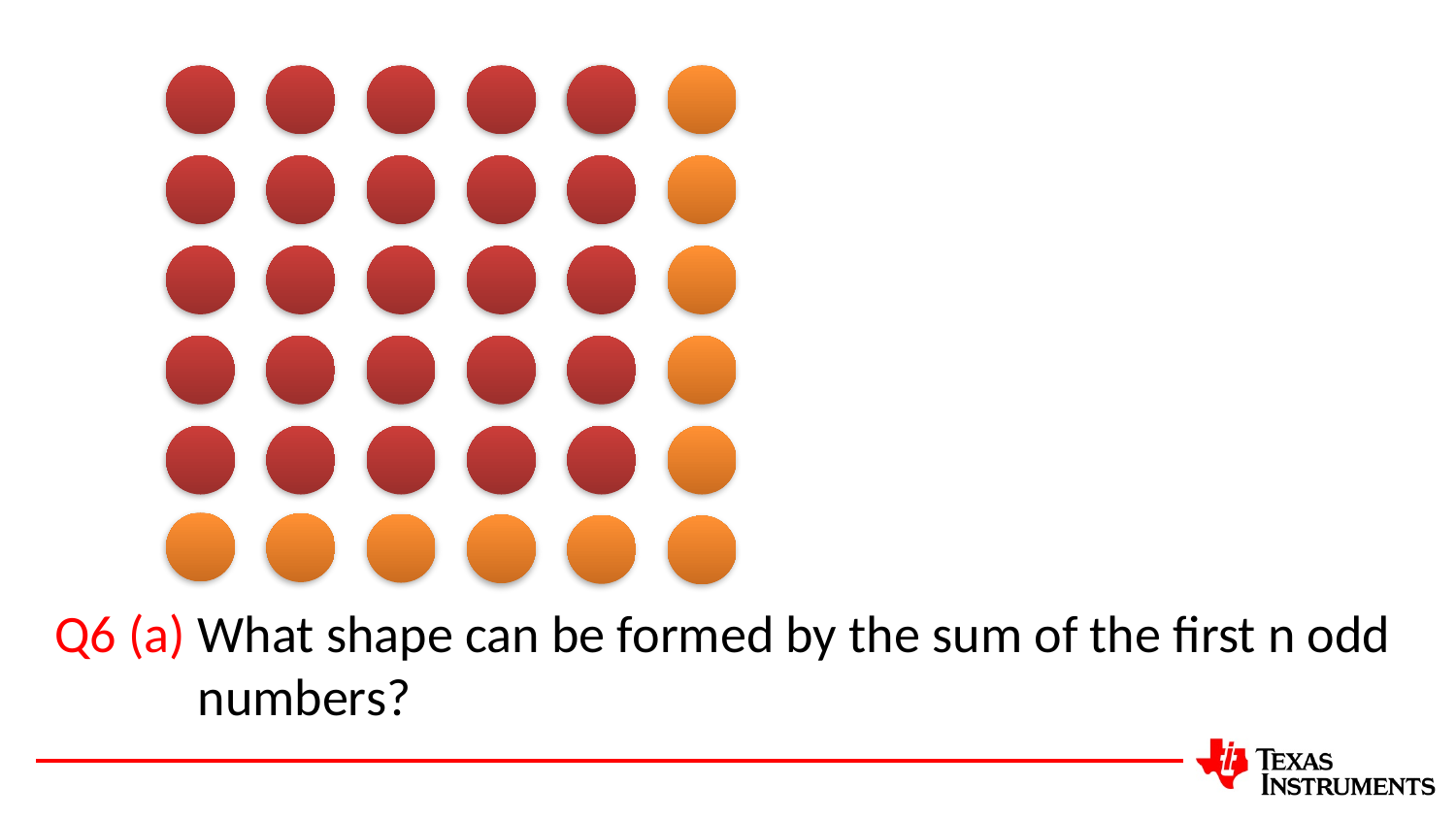

Q6 (a) What shape can be formed by the sum of the first n odd numbers?